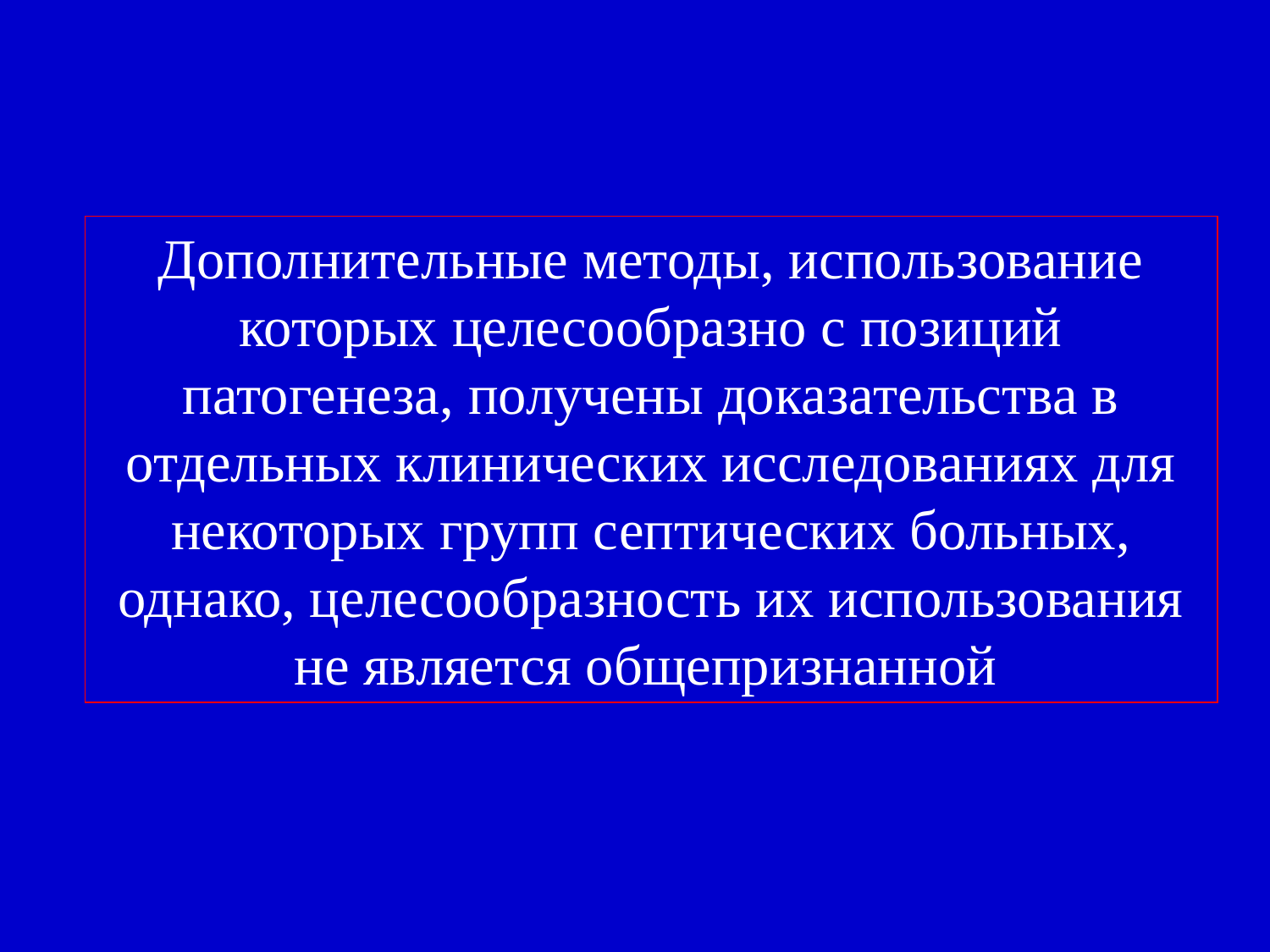

Дополнительные методы, использование которых целесообразно с позиций патогенеза, получены доказательства в отдельных клинических исследованиях для некоторых групп септических больных, однако, целесообразность их использования не является общепризнанной